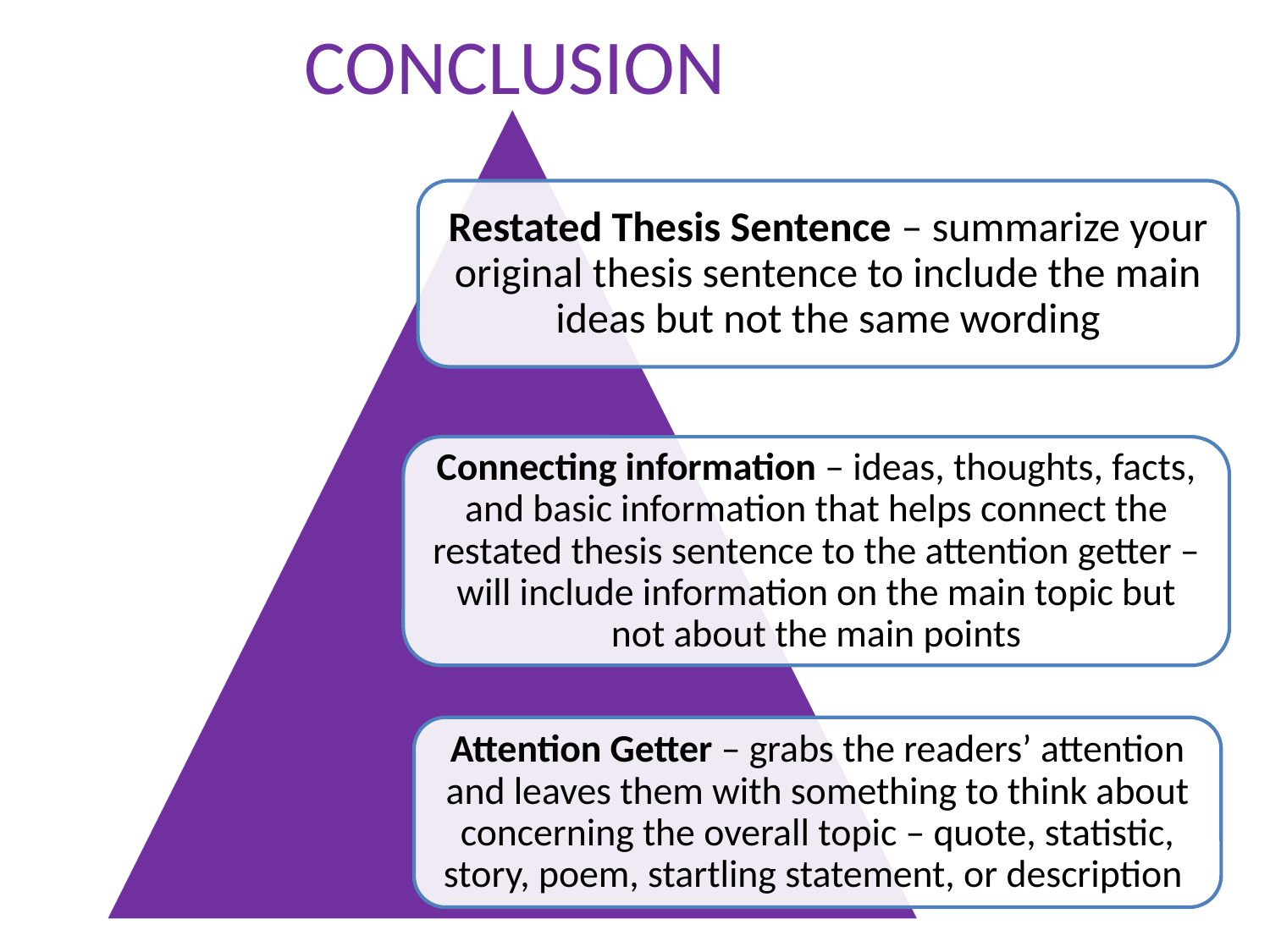

# CONCLUSION
Restated Thesis Sentence – summarize your original thesis sentence to include the main ideas but not the same wording
Connecting information – ideas, thoughts, facts, and basic information that helps connect the restated thesis sentence to the attention getter – will include information on the main topic but not about the main points
Attention Getter – grabs the readers’ attention and leaves them with something to think about concerning the overall topic – quote, statistic, story, poem, startling statement, or description